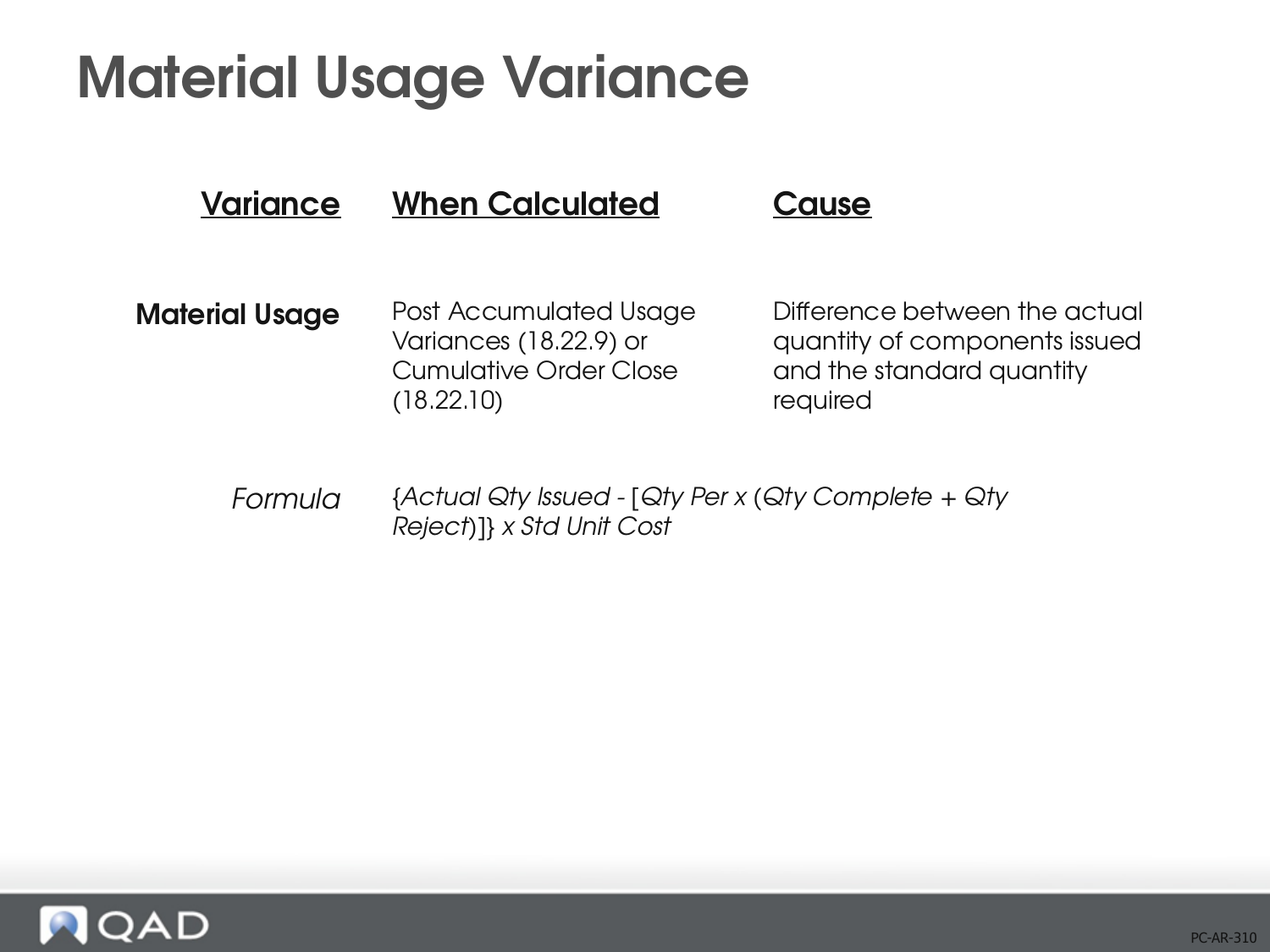

# Material Usage Variance
Variance
When Calculated
Cause
Material Usage
Post Accumulated Usage Variances (18.22.9) or Cumulative Order Close (18.22.10)
Difference between the actual quantity of components issued and the standard quantity required
Formula
{Actual Qty Issued - [Qty Per x (Qty Complete + Qty Reject)]} x Std Unit Cost
PC-AR-310